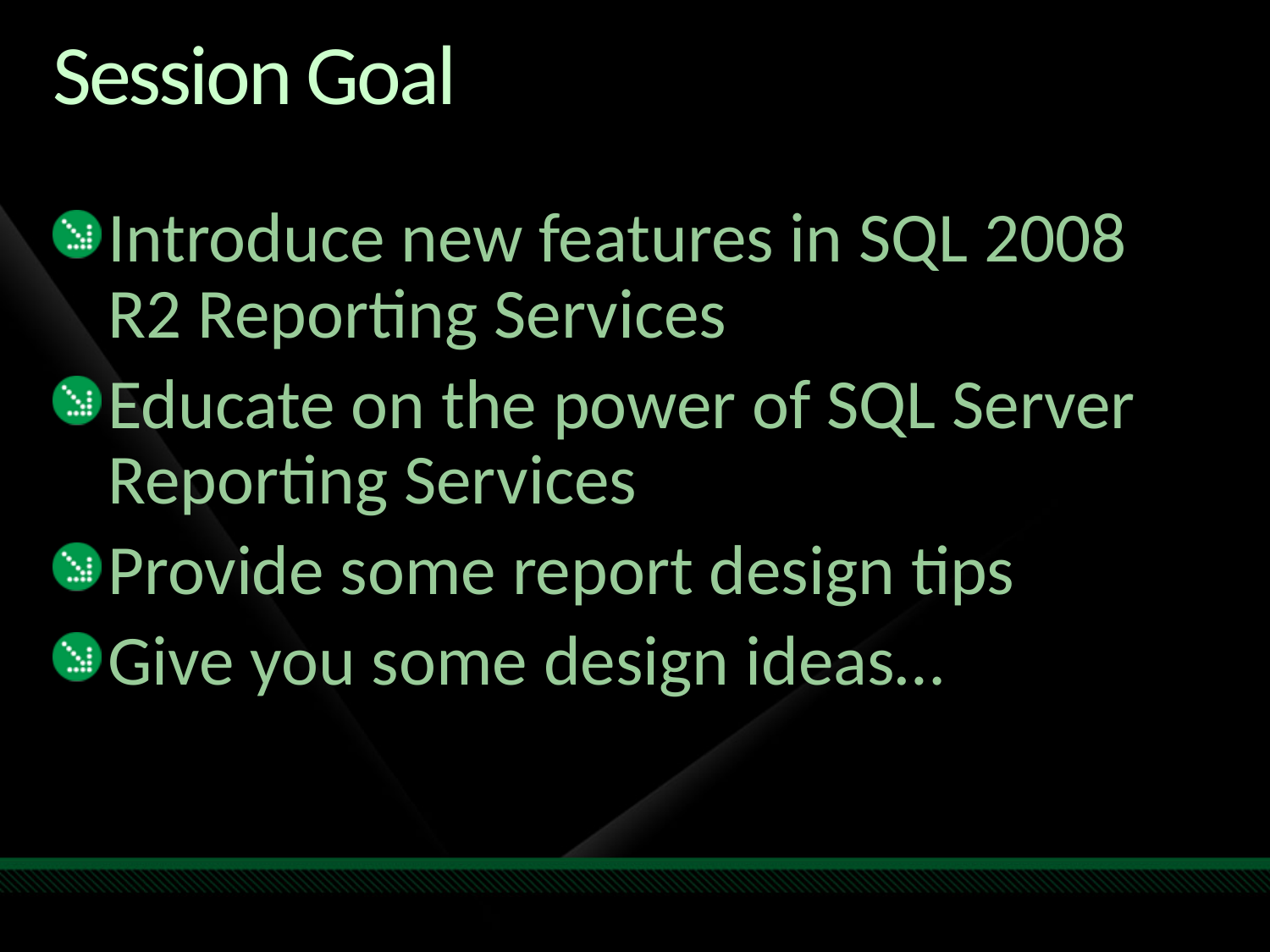

# Session Goal
Introduce new features in SQL 2008 R2 Reporting Services
Educate on the power of SQL Server Reporting Services
Provide some report design tips
Give you some design ideas…